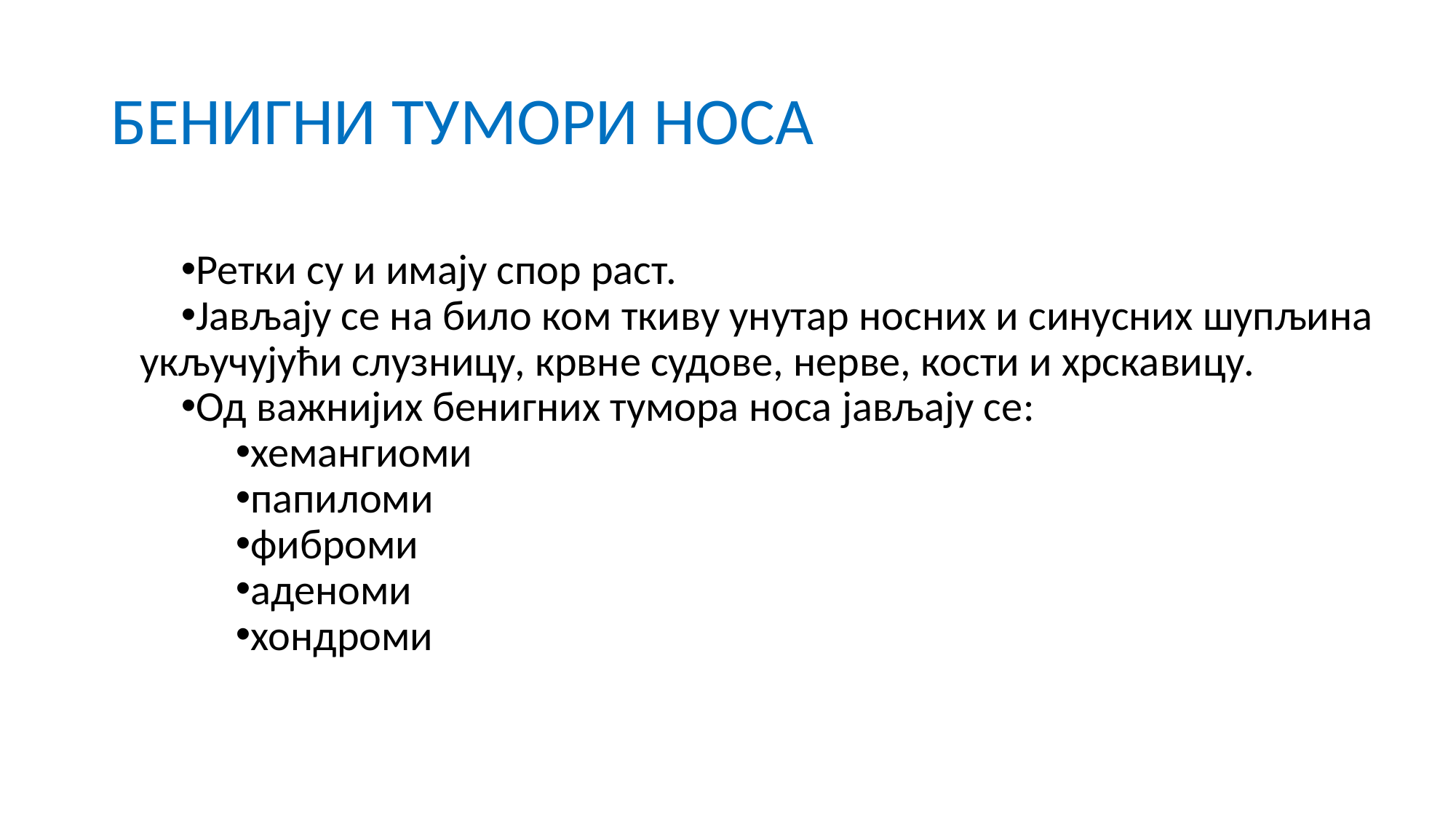

# БЕНИГНИ ТУМОРИ НОСА
Ретки су и имају спор раст.
Јављају се на било ком ткиву унутар носних и синусних шупљина укључујући слузницу, крвне судове, нерве, кости и хрскавицу.
Од важнијих бенигних тумора носа јављају се:
хемангиоми
папиломи
фиброми
аденоми
хондроми